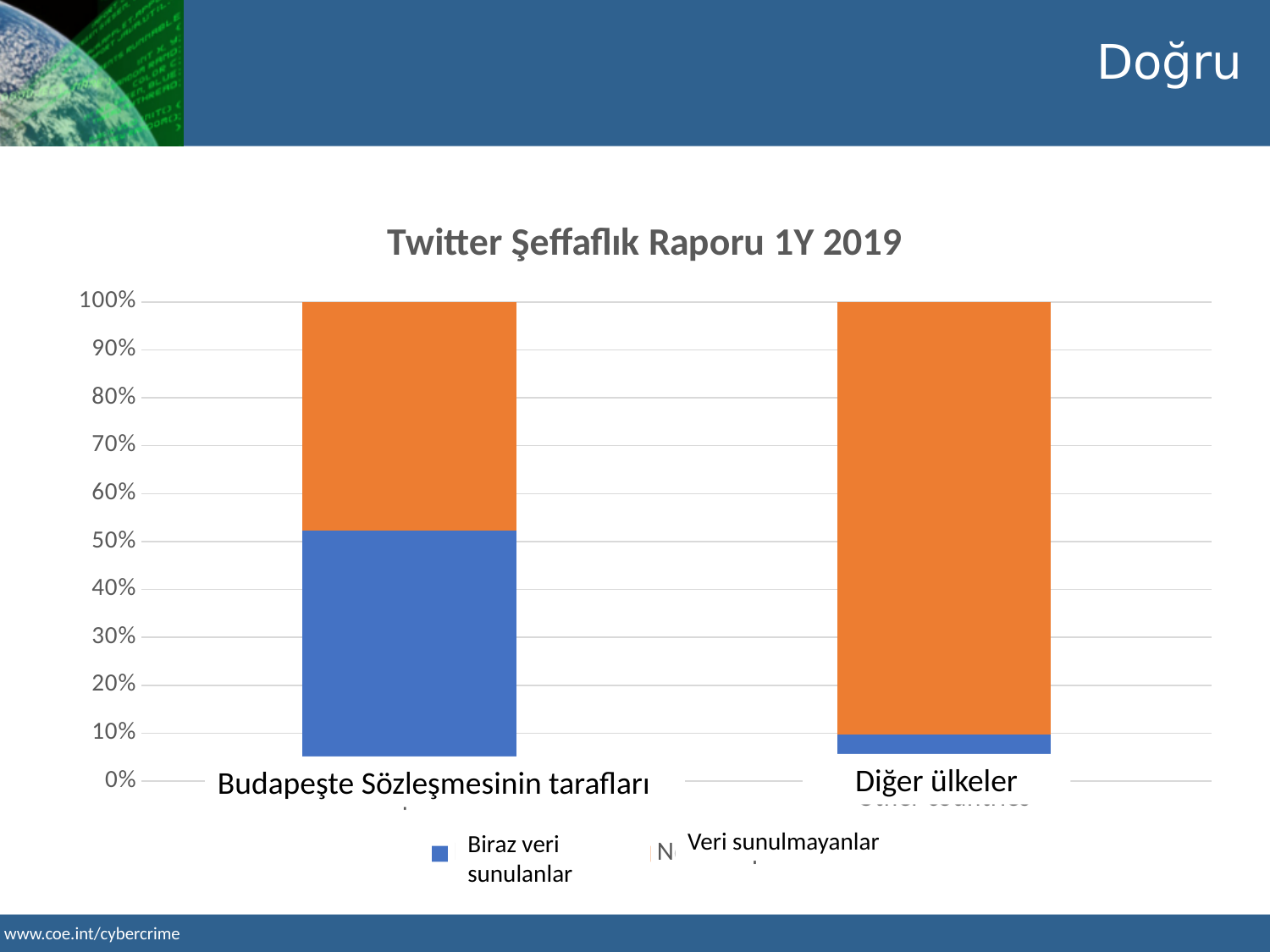

Doğru

### Chart: Twitter Şeffaflık Raporu 1Y 2019

| Category | Data produced | No data produced |
|---|---|---|
| Parties to Budapest Convention | 3372.0 | 3078.0 |
| Other countries | 83.0 | 767.0 |
Diğer ülkeler
Budapeşte Sözleşmesinin tarafları
Veri sunulmayanlar
Biraz veri sunulanlar